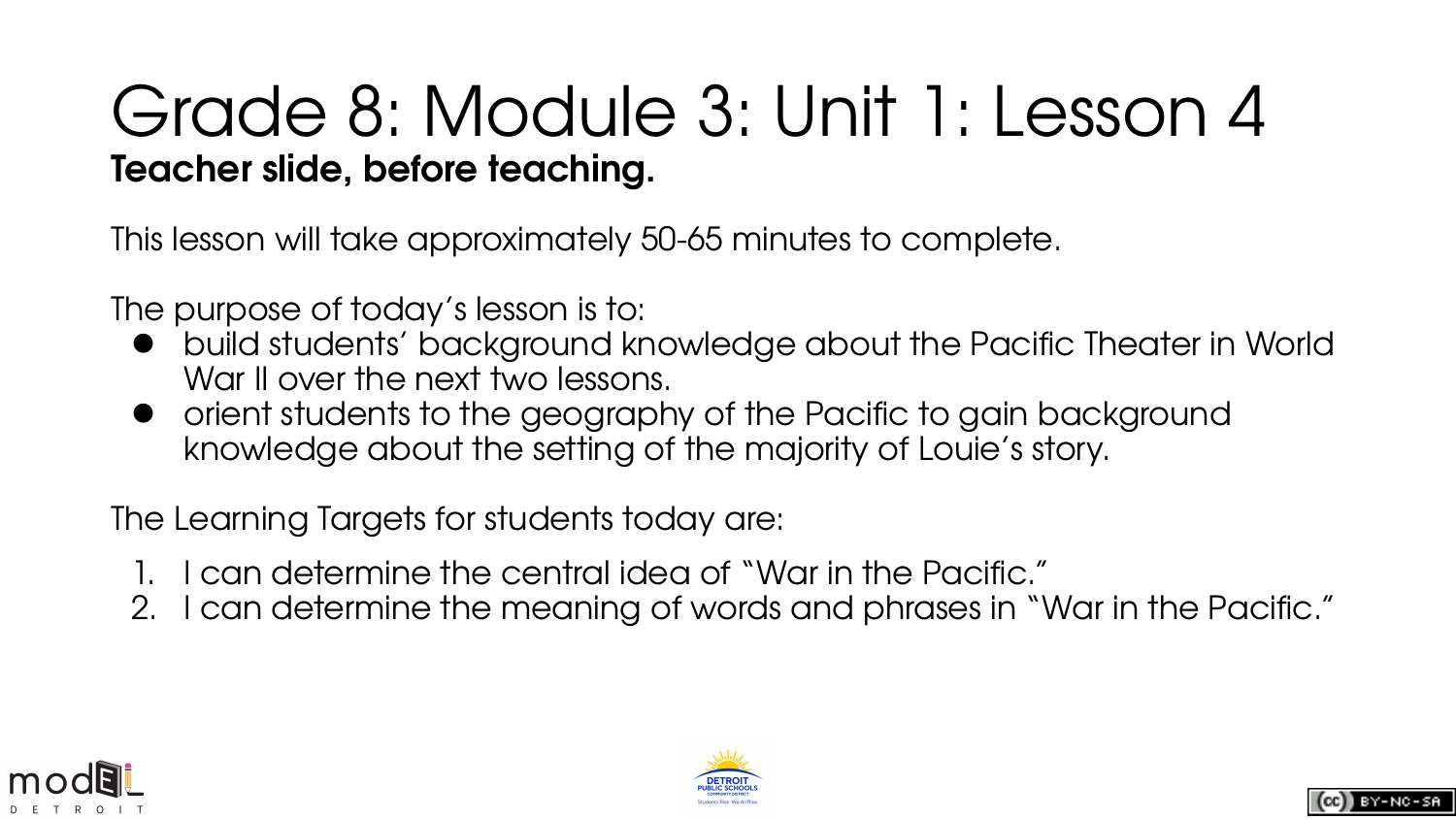

# Grade 8: Module 3: Unit 1: Lesson 4
Teacher slide, before teaching.

This lesson will take approximately 50-65 minutes to complete.

The purpose of today’s lesson is to:
build students’ background knowledge about the Pacific Theater in World War II over the next two lessons.
orient students to the geography of the Pacific to gain background knowledge about the setting of the majority of Louie’s story.
The Learning Targets for students today are:
I can determine the central idea of “War in the Pacific.”
I can determine the meaning of words and phrases in “War in the Pacific.”